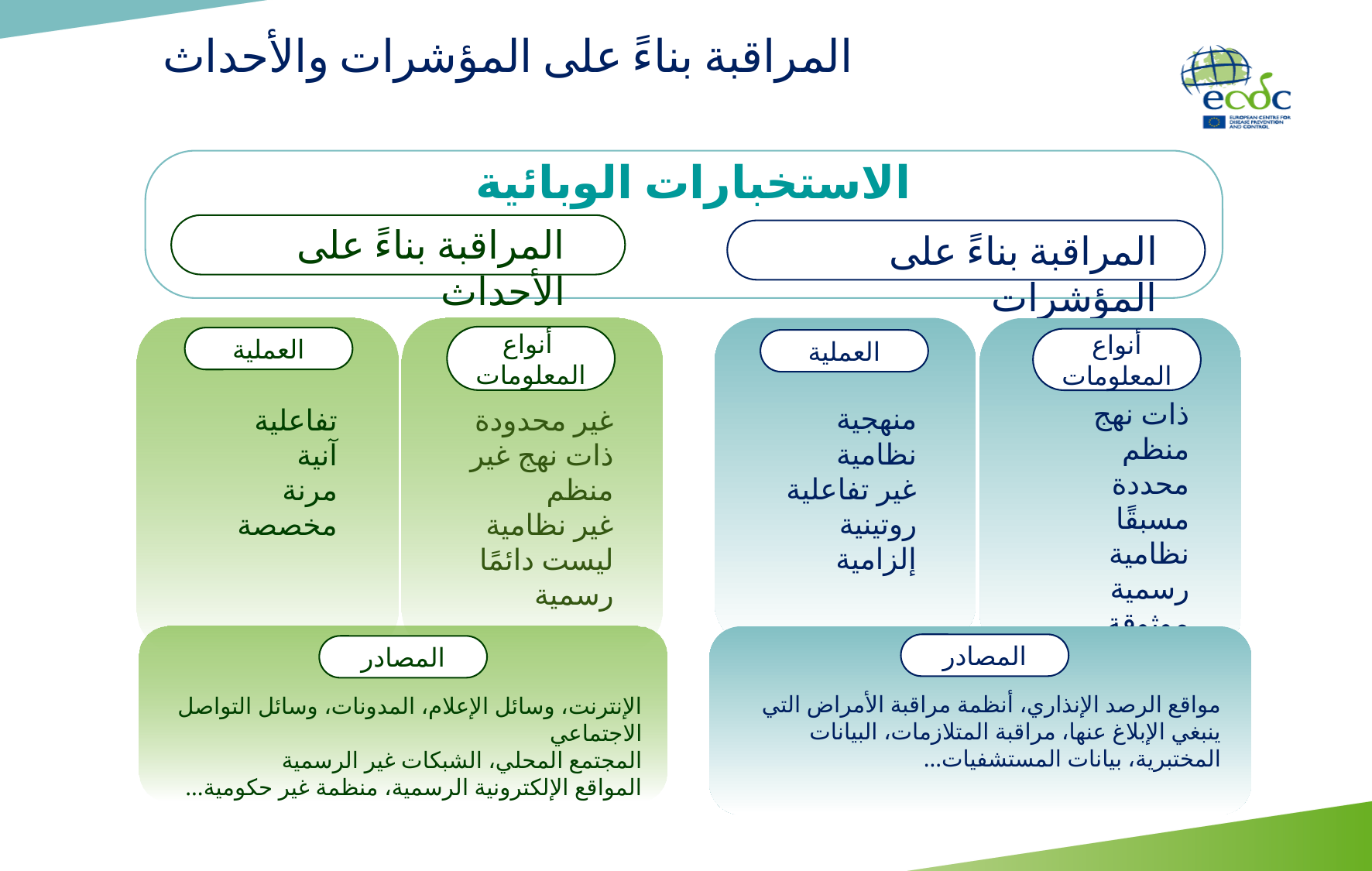

المراقبة بناءً على المؤشرات والأحداث
الاستخبارات الوبائية

المراقبة بناءً على الأحداث

المراقبة بناءً على المؤشرات

 أنواع المعلومات
العملية
غير محدودة
ذات نهج غير منظم
غير نظامية
ليست دائمًا رسمية
تفاعلية
آنية
مرنة
مخصصة

المصادر
الإنترنت، وسائل الإعلام، المدونات، وسائل التواصل الاجتماعي
المجتمع المحلي، الشبكات غير الرسمية
المواقع الإلكترونية الرسمية، منظمة غير حكومية...

أنواع المعلومات
العملية
ذات نهج منظم
محددة مسبقًا
نظامية
رسمية
موثوقة
منهجية
نظامية
غير تفاعلية
روتينية
إلزامية

المصادر
مواقع الرصد الإنذاري، أنظمة مراقبة الأمراض التي ينبغي الإبلاغ عنها، مراقبة المتلازمات، البيانات المختبرية، بيانات المستشفيات...